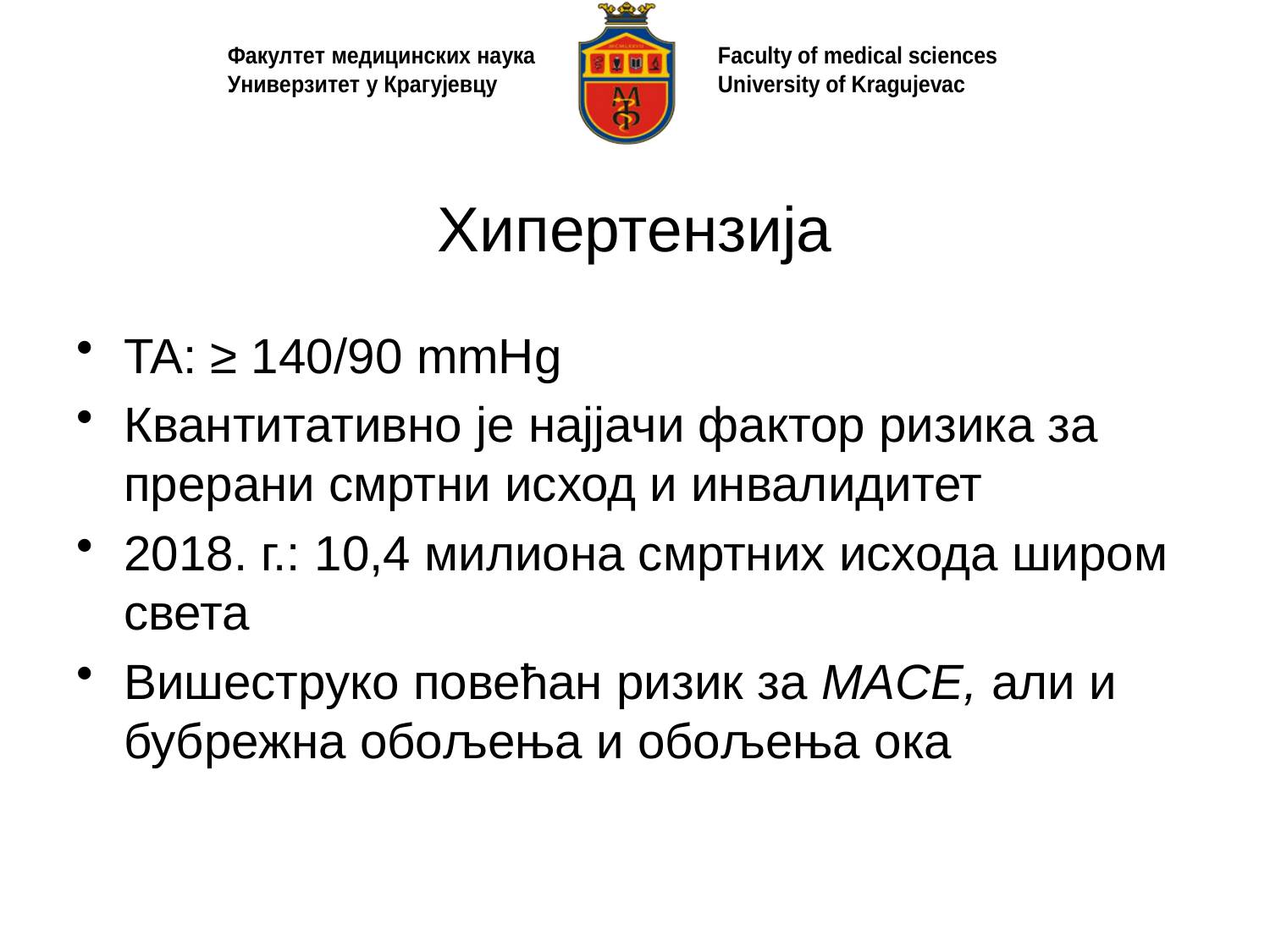

# Хипертензија
TA: ≥ 140/90 mmHg
Квантитативно је најјачи фактор ризика за прерани смртни исход и инвалидитет
2018. г.: 10,4 милиона смртних исхода широм света
Вишеструко повећан ризик за MACE, али и бубрежна обољења и обољења ока